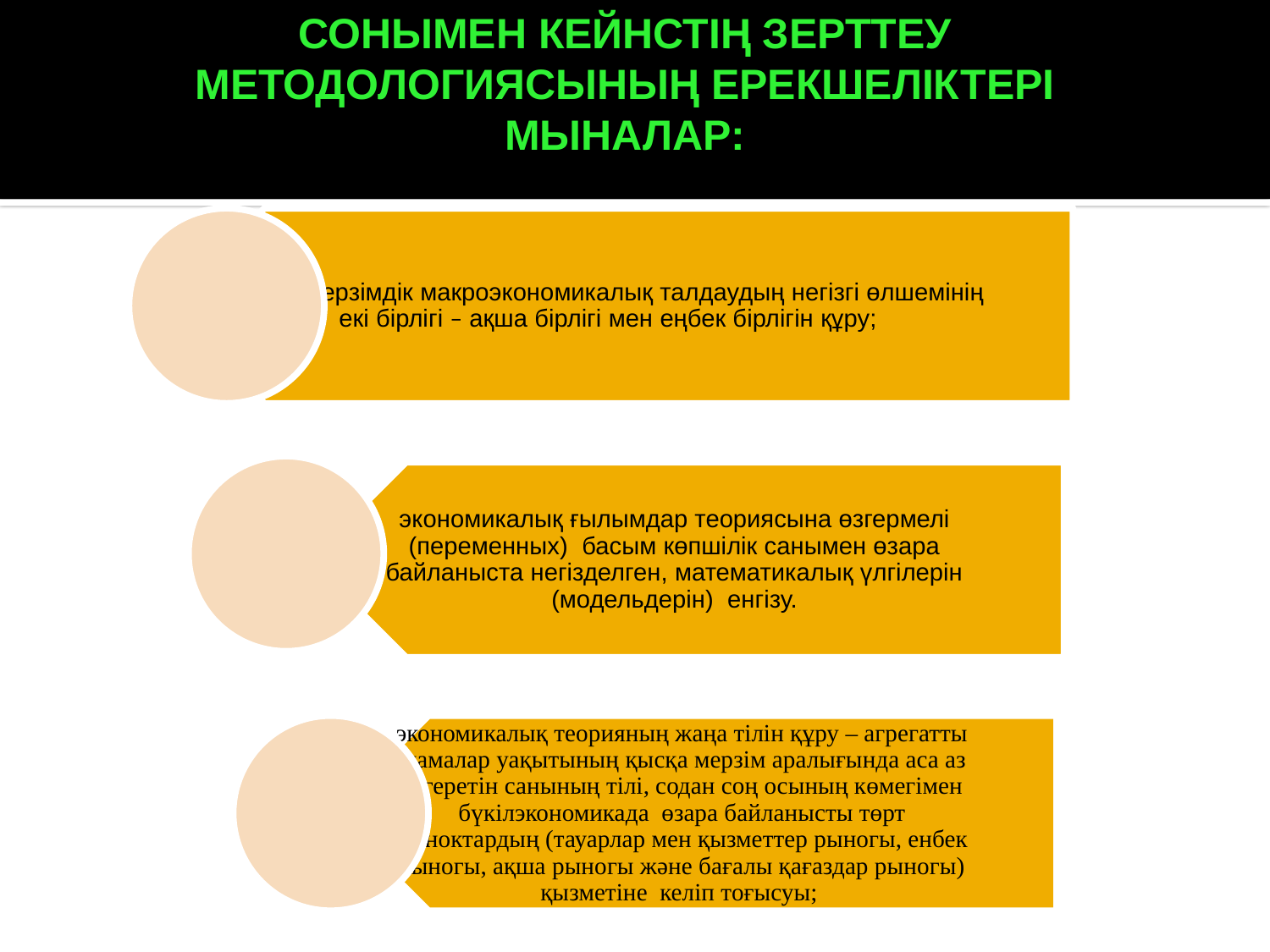

Сонымен Кейнстің зерттеу методологиясының ерекшеліктері мыналар:
қысқа мерзімдік макроэкономикалық талдаудың негізгі өлшемінің екі бірлігі – ақша бірлігі мен еңбек бірлігін құру;
экономикалық ғылымдар теориясына өзгермелі (переменных)  басым көпшілік санымен өзара байланыста негізделген, математикалық үлгілерін (модельдерін)  енгізу.
экономикалық теорияның жаңа тілін құру – агрегатты шамалар уақытының қысқа мерзім аралығында аса аз өзгеретін санының тілі, содан соң осының көмегімен бүкілэкономикада  өзара байланысты төрт рыноктардың (тауарлар мен қызметтер рыногы, енбек рыногы, ақша рыногы және бағалы қағаздар рыногы) қызметіне  келіп тоғысуы;